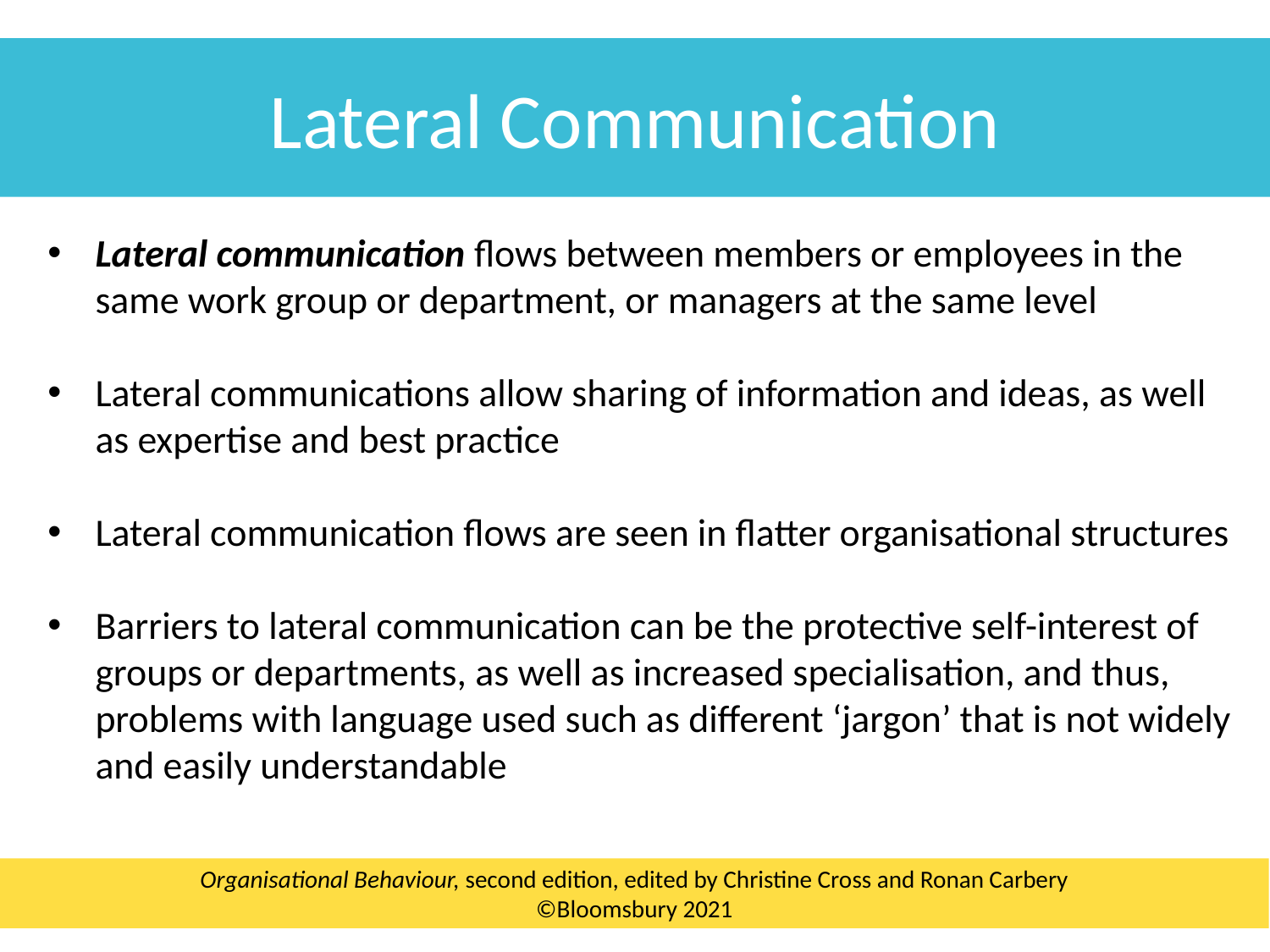

Lateral Communication
Lateral communication flows between members or employees in the same work group or department, or managers at the same level

Lateral communications allow sharing of information and ideas, as well as expertise and best practice

Lateral communication flows are seen in flatter organisational structures

Barriers to lateral communication can be the protective self-interest of groups or departments, as well as increased specialisation, and thus, problems with language used such as different ‘jargon’ that is not widely and easily understandable